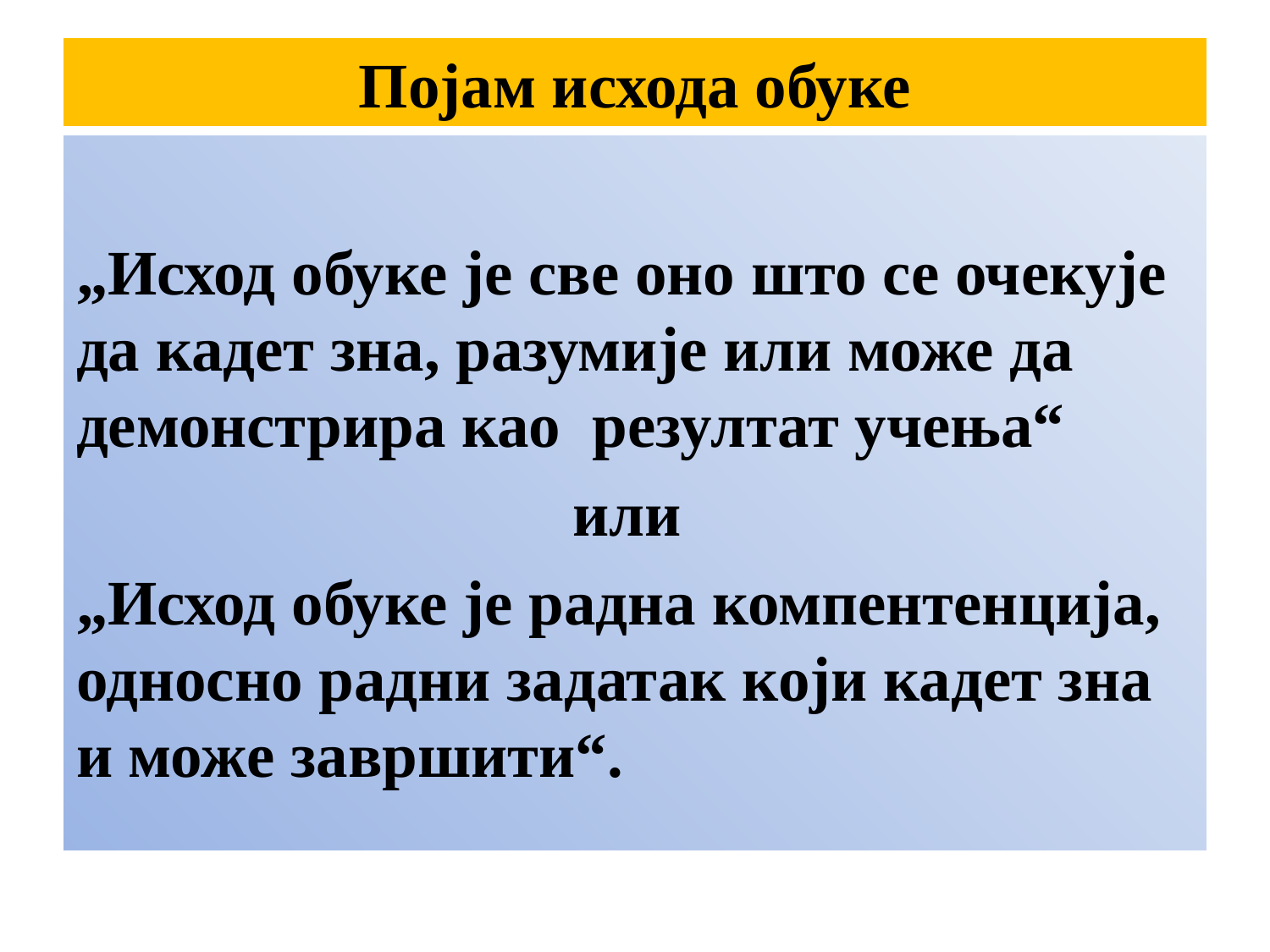

# Појам исхода обуке

„Исход обуке је све оно што се очекује да кадет зна, разумије или може да демонстрира као  резултат учења“
или
„Исход обуке је радна компентенција, односно радни задатак који кадет зна и може завршити“.